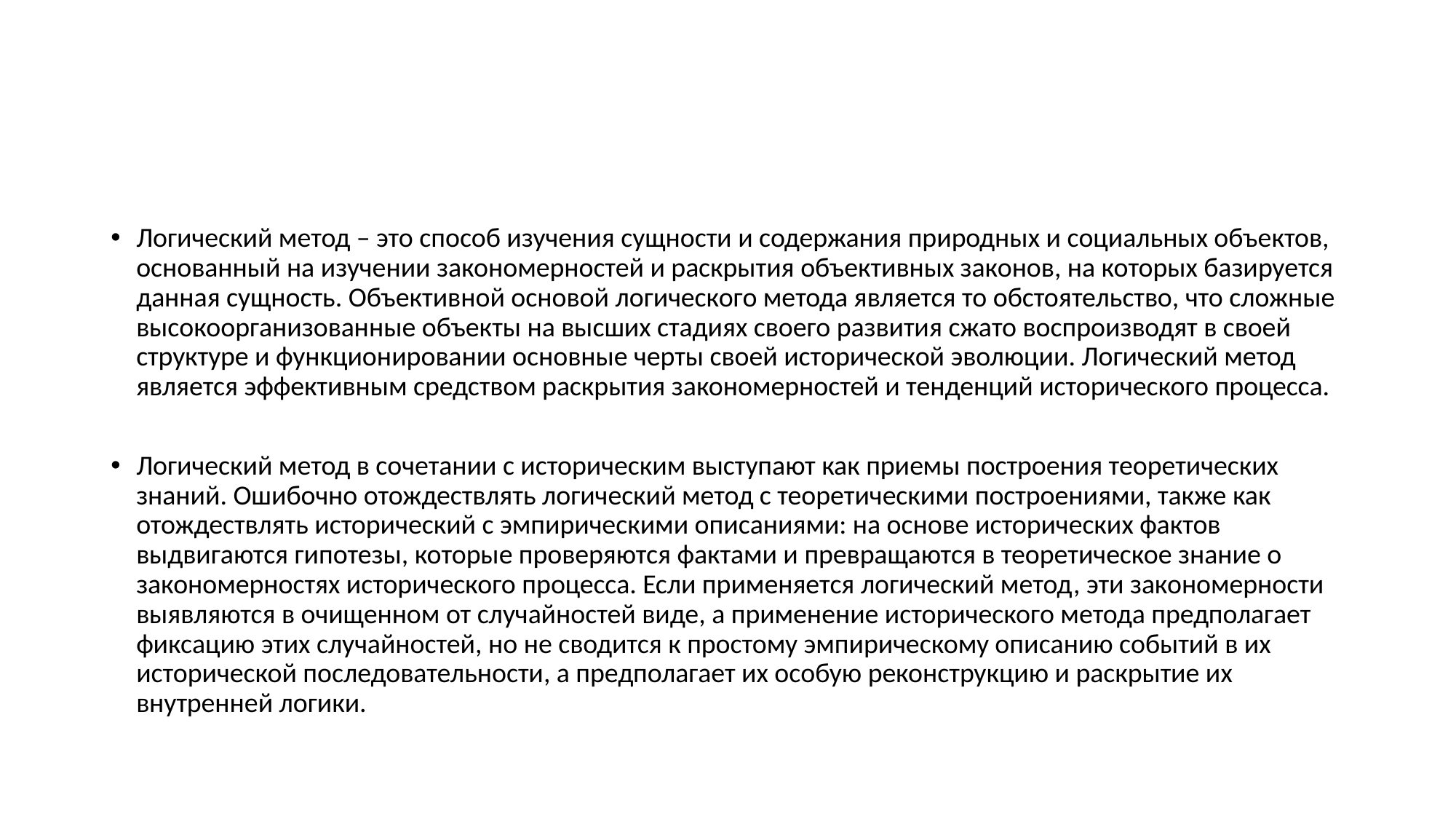

#
Логический метод – это способ изучения сущности и содержания природных и социальных объектов, основанный на изучении закономерностей и раскрытия объективных законов, на которых базируется данная сущность. Объективной основой логического метода является то обстоятельство, что сложные высокоорганизованные объекты на высших стадиях своего развития сжато воспроизводят в своей структуре и функционировании основные черты своей исторической эволюции. Логический метод является эффективным средством раскрытия закономерностей и тенденций исторического процесса.

Логический метод в сочетании с историческим выступают как приемы построения теоретических знаний. Ошибочно отождествлять логический метод с теоретическими построениями, также как отождествлять исторический с эмпирическими описаниями: на основе исторических фактов выдвигаются гипотезы, которые проверяются фактами и превращаются в теоретическое знание о закономерностях исторического процесса. Если применяется логический метод, эти закономерности выявляются в очищенном от случайностей виде, а применение исторического метода предполагает фиксацию этих случайностей, но не сводится к простому эмпирическому описанию событий в их исторической последовательности, а предполагает их особую реконструкцию и раскрытие их внутренней логики.